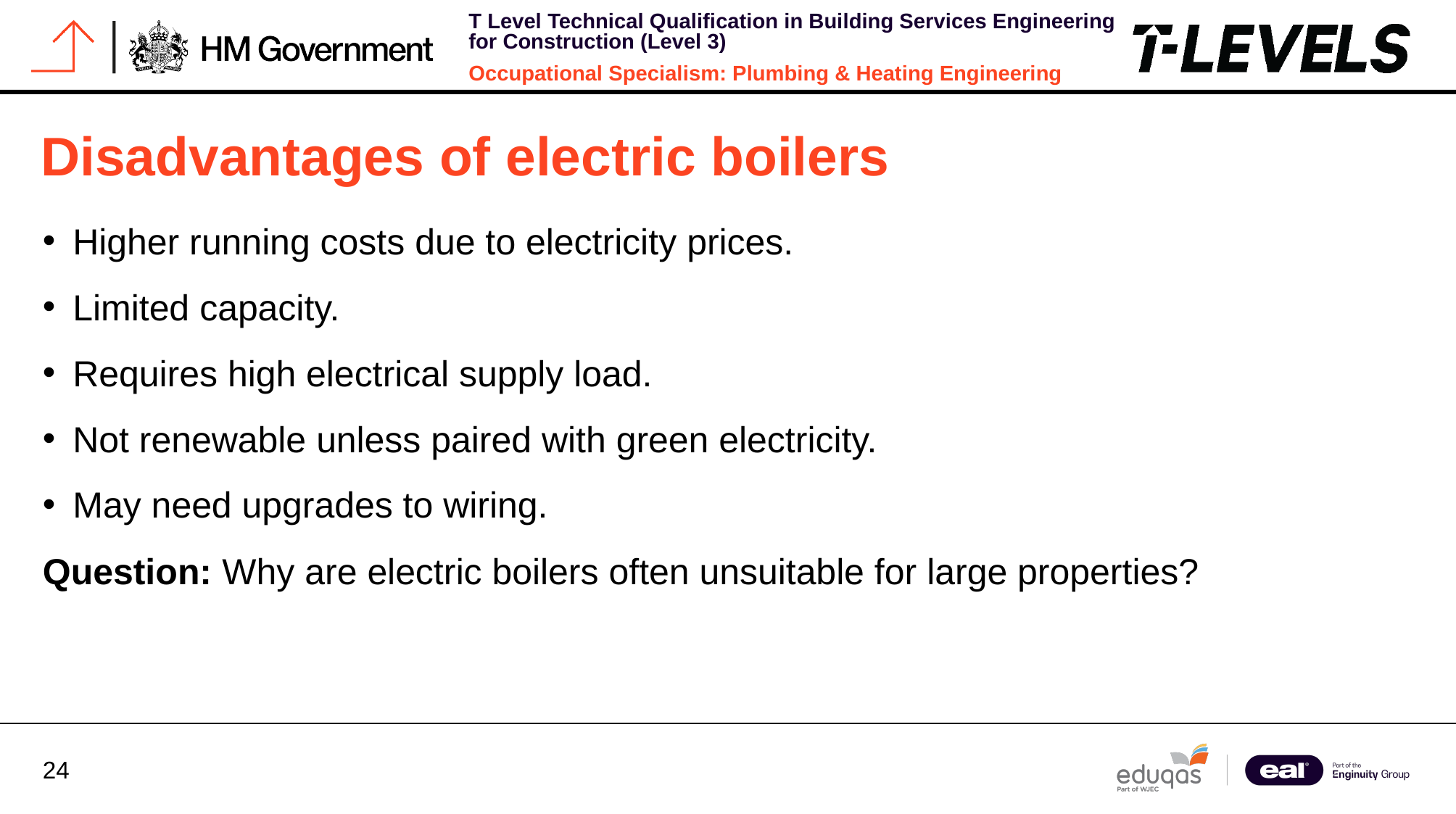

# Disadvantages of electric boilers
Higher running costs due to electricity prices.
Limited capacity.
Requires high electrical supply load.
Not renewable unless paired with green electricity.
May need upgrades to wiring.
Question: Why are electric boilers often unsuitable for large properties?